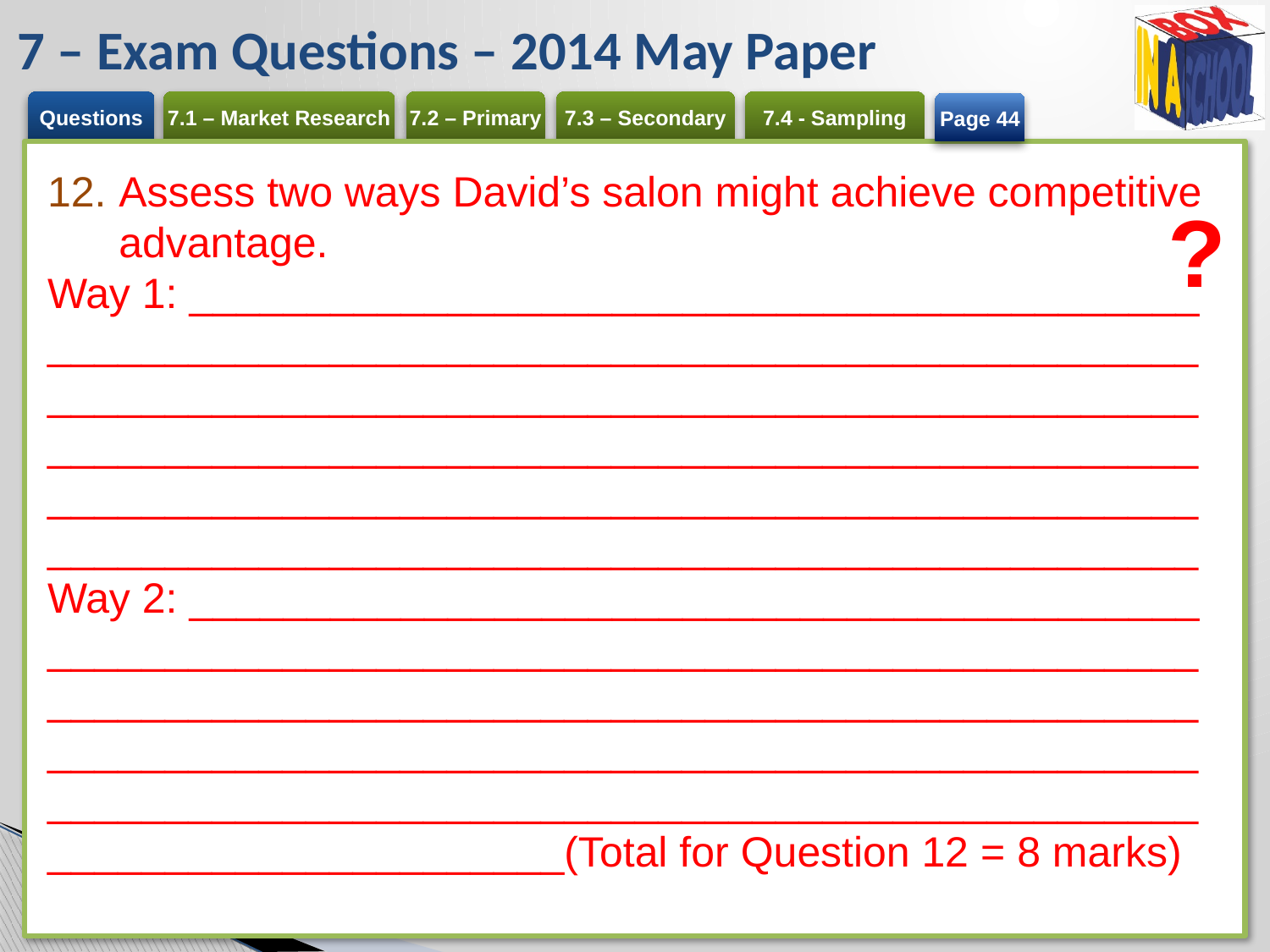

# 7 – Exam Questions – 2014 May Paper
Page 44
Assess two ways David’s salon might achieve competitive advantage.
Way 1: ___________________________________________
_____________________________________________________________________________________________________________________________________________________________________________________________________________________________________________________
Way 2: ___________________________________________
__________________________________________________________________________________________________________________________________________________________________________________________________________________________(Total for Question 12 = 8 marks)
?